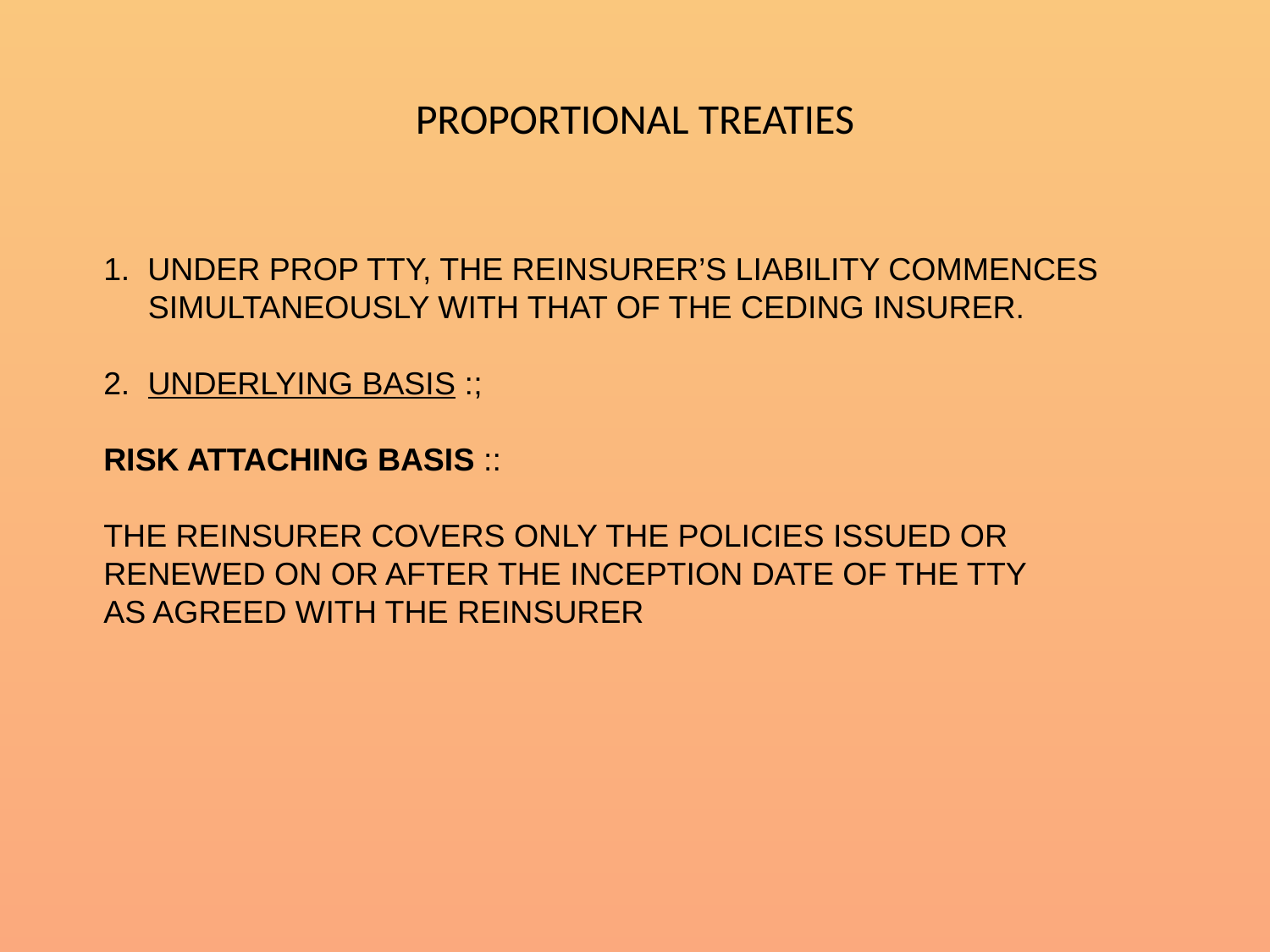

# PROPORTIONAL TREATIES
1.  UNDER PROP TTY, THE REINSURER’S LIABILITY COMMENCES
     SIMULTANEOUSLY WITH THAT OF THE CEDING INSURER.

2.  UNDERLYING BASIS :;

RISK ATTACHING BASIS ::

THE REINSURER COVERS ONLY THE POLICIES ISSUED OR
RENEWED ON OR AFTER THE INCEPTION DATE OF THE TTY
AS AGREED WITH THE REINSURER